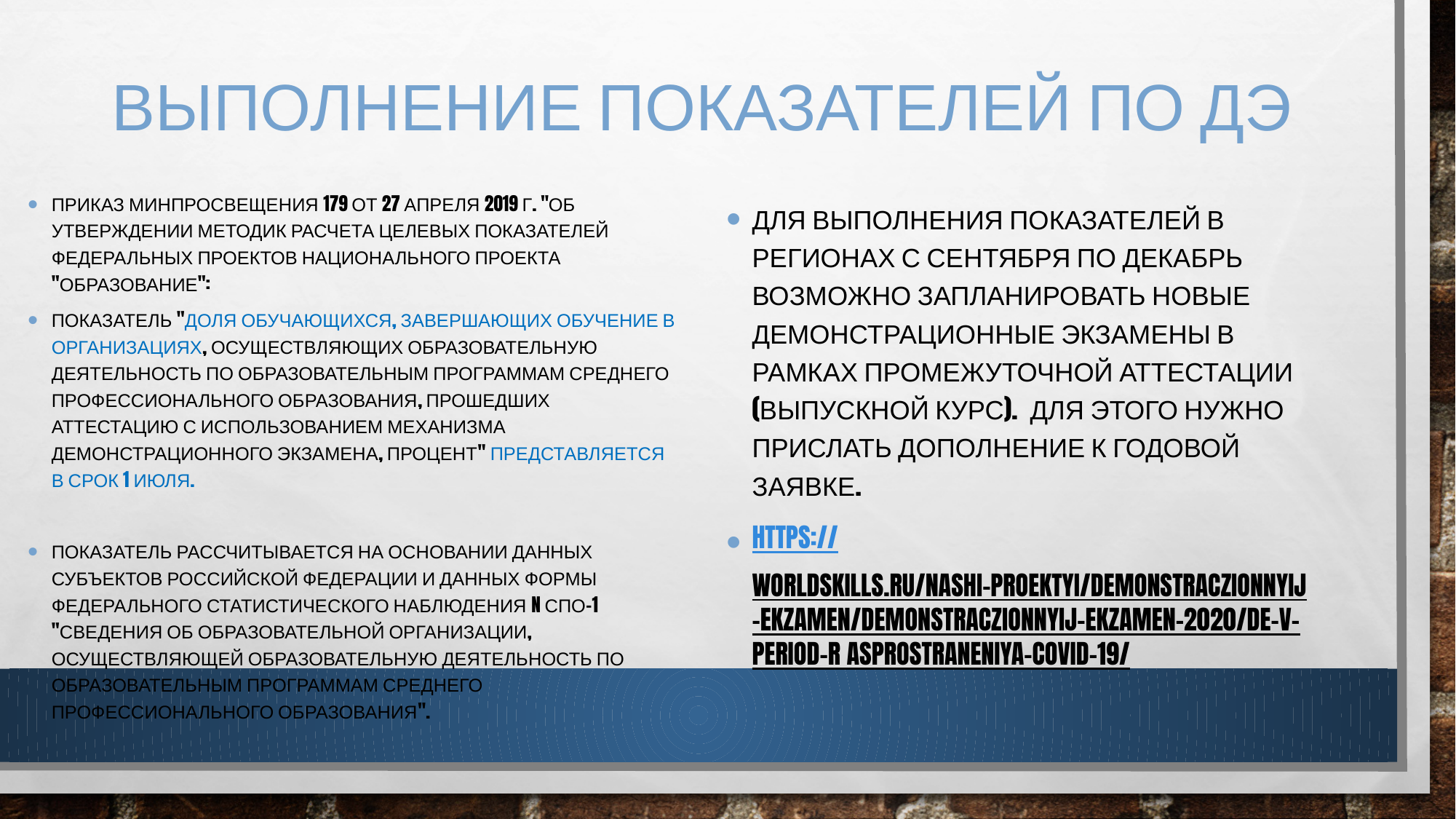

# Выполнение показателей по дэ
Приказ Минпросвещения 179 от 27 апреля 2019 г. "Об утверждении методик расчета целевых показателей федеральных проектов национального проекта "Образование":
Показатель "Доля обучающихся, завершающих обучение в организациях, осуществляющих образовательную деятельность по образовательным программам среднего профессионального образования, прошедших аттестацию с использованием механизма демонстрационного экзамена, процент" представляется в срок 1 июля.

Показатель рассчитывается на основании данных субъектов Российской Федерации и данных формы федерального статистического наблюдения N СПО-1 "Сведения об образовательной организации, осуществляющей образовательную деятельность по образовательным программам среднего профессионального образования".
Для выполнения показателей в регионах с сентября по декабрь возможно запланировать новые демонстрационные экзамены в рамках промежуточной аттестации (выпускной курс).  Для этого нужно прислать дополнение к годовой заявке.
https://worldskills.ru/nashi-proektyi/demonstraczionnyij-ekzamen/demonstraczionnyij-ekzamen-2020/de-v-period-r asprostraneniya-covid-19/